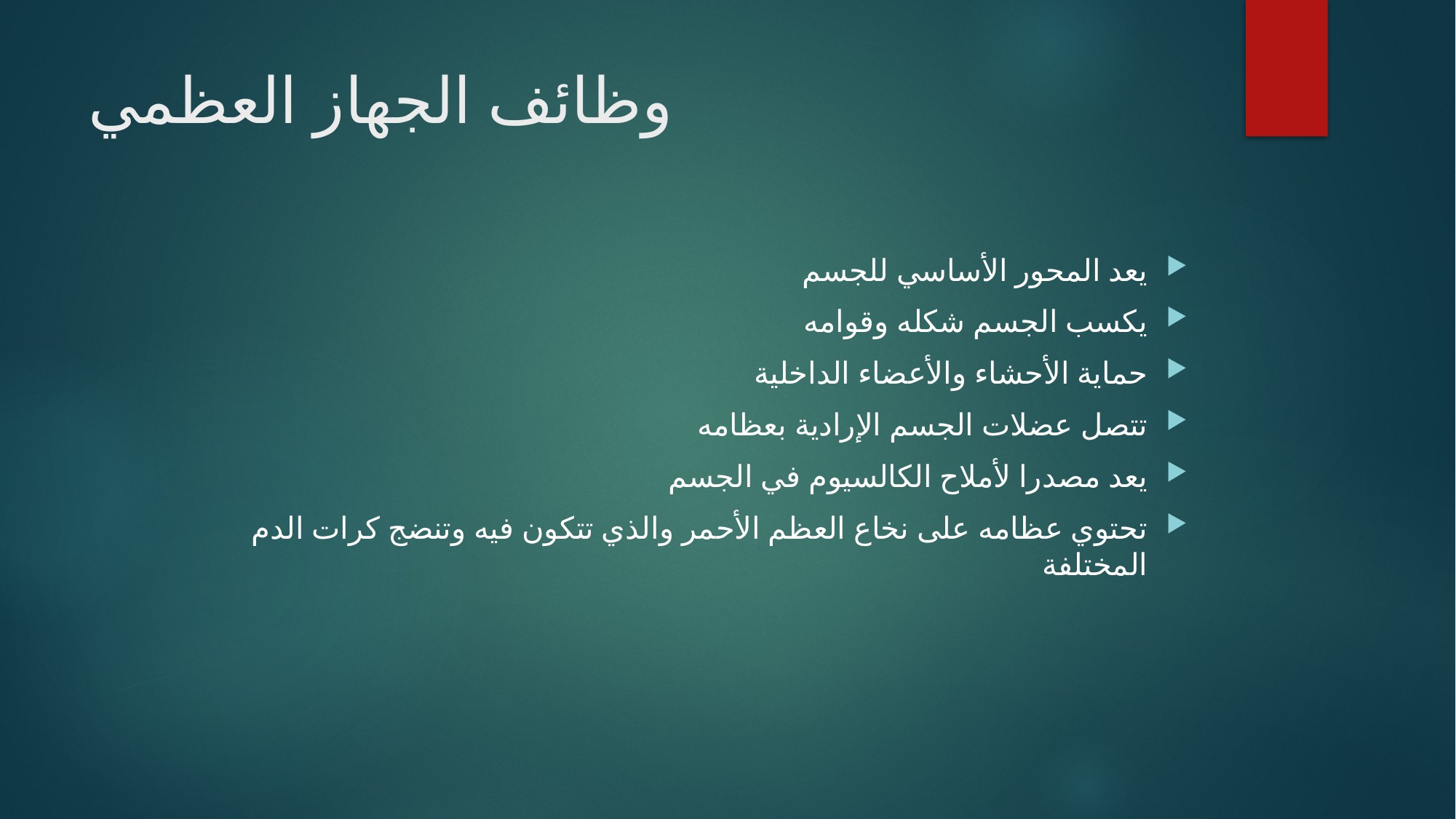

# وظائف الجهاز العظمي
يعد المحور الأساسي للجسم
يكسب الجسم شكله وقوامه
حماية الأحشاء والأعضاء الداخلية
تتصل عضلات الجسم الإرادية بعظامه
يعد مصدرا لأملاح الكالسيوم في الجسم
تحتوي عظامه على نخاع العظم الأحمر والذي تتكون فيه وتنضج كرات الدم المختلفة